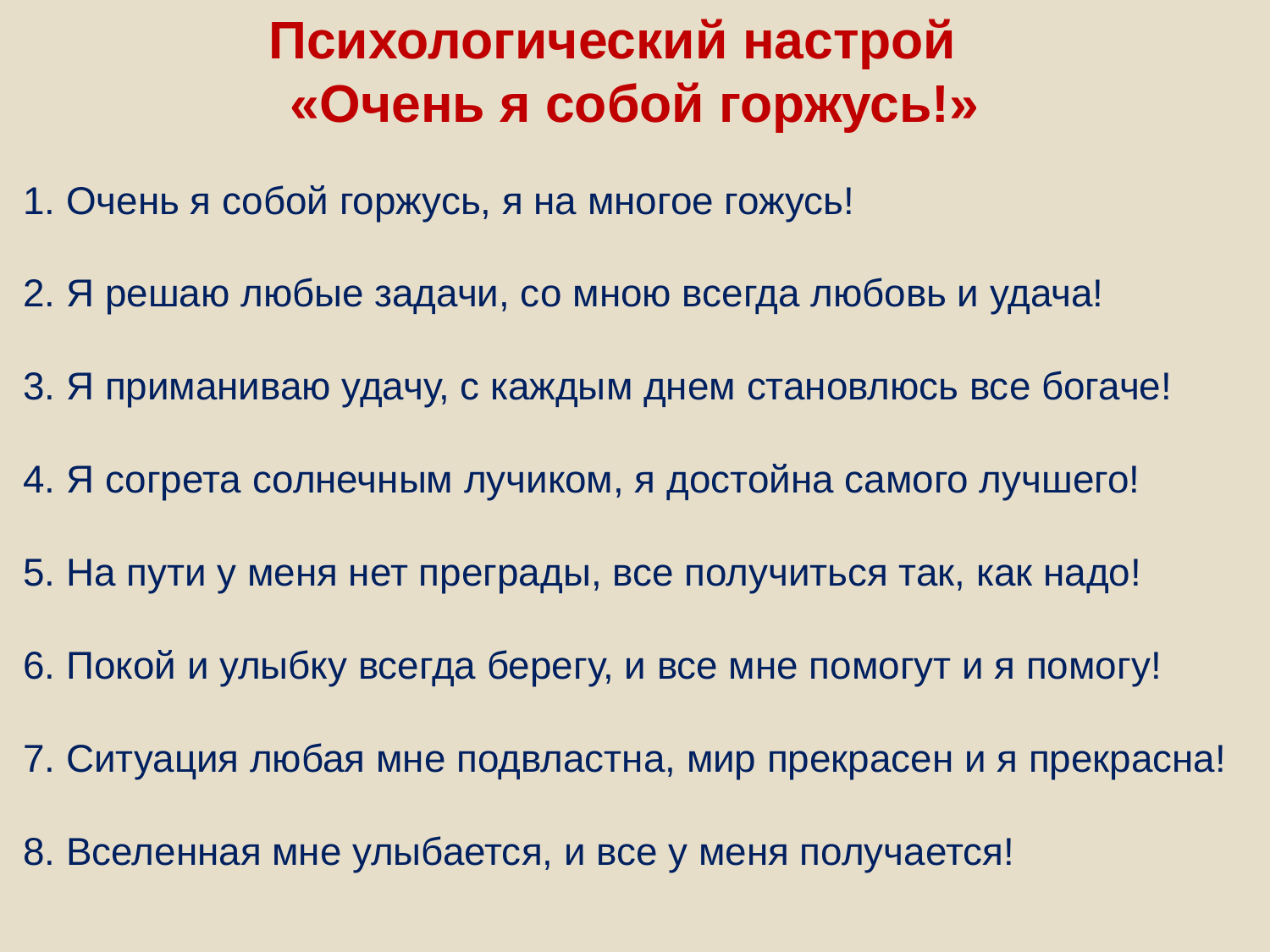

Психологический настрой
«Очень я собой горжусь!»

 1. Очень я собой горжусь, я на многое гожусь!

 2. Я решаю любые задачи, со мною всегда любовь и удача!

 3. Я приманиваю удачу, с каждым днем становлюсь все богаче!

 4. Я согрета солнечным лучиком, я достойна самого лучшего!

 5. На пути у меня нет преграды, все получиться так, как надо!

 6. Покой и улыбку всегда берегу, и все мне помогут и я помогу!

 7. Ситуация любая мне подвластна, мир прекрасен и я прекрасна!

 8. Вселенная мне улыбается, и все у меня получается!